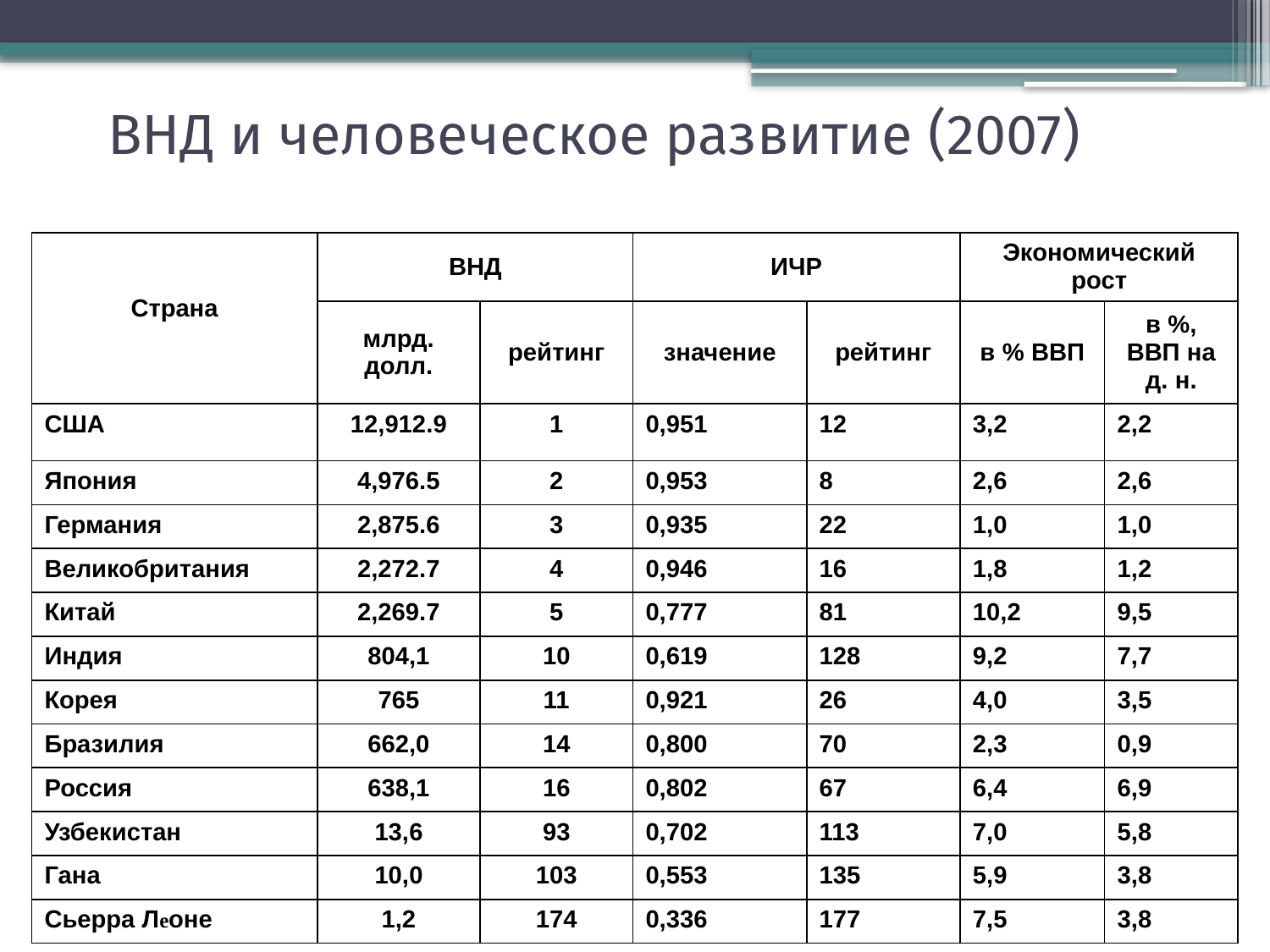

# ВНД и человеческое развитие (2007)
| Страна | ВНД |  | ИЧР |  | Экономический рост |  |
| --- | --- | --- | --- | --- | --- | --- |
|  | млрд. долл. | рейтинг | значение | рейтинг | в % ВВП | в %, ВВП на д. н. |
| США | 12,912.9 | 1 | 0,951 | 12 | 3,2 | 2,2 |
| Япония | 4,976.5 | 2 | 0,953 | 8 | 2,6 | 2,6 |
| Германия | 2,875.6 | 3 | 0,935 | 22 | 1,0 | 1,0 |
| Великобритания | 2,272.7 | 4 | 0,946 | 16 | 1,8 | 1,2 |
| Китай | 2,269.7 | 5 | 0,777 | 81 | 10,2 | 9,5 |
| Индия | 804,1 | 10 | 0,619 | 128 | 9,2 | 7,7 |
| Корея | 765 | 11 | 0,921 | 26 | 4,0 | 3,5 |
| Бразилия | 662,0 | 14 | 0,800 | 70 | 2,3 | 0,9 |
| Россия | 638,1 | 16 | 0,802 | 67 | 6,4 | 6,9 |
| Узбекистан | 13,6 | 93 | 0,702 | 113 | 7,0 | 5,8 |
| Гана | 10,0 | 103 | 0,553 | 135 | 5,9 | 3,8 |
| Сьерра Леоне | 1,2 | 174 | 0,336 | 177 | 7,5 | 3,8 |